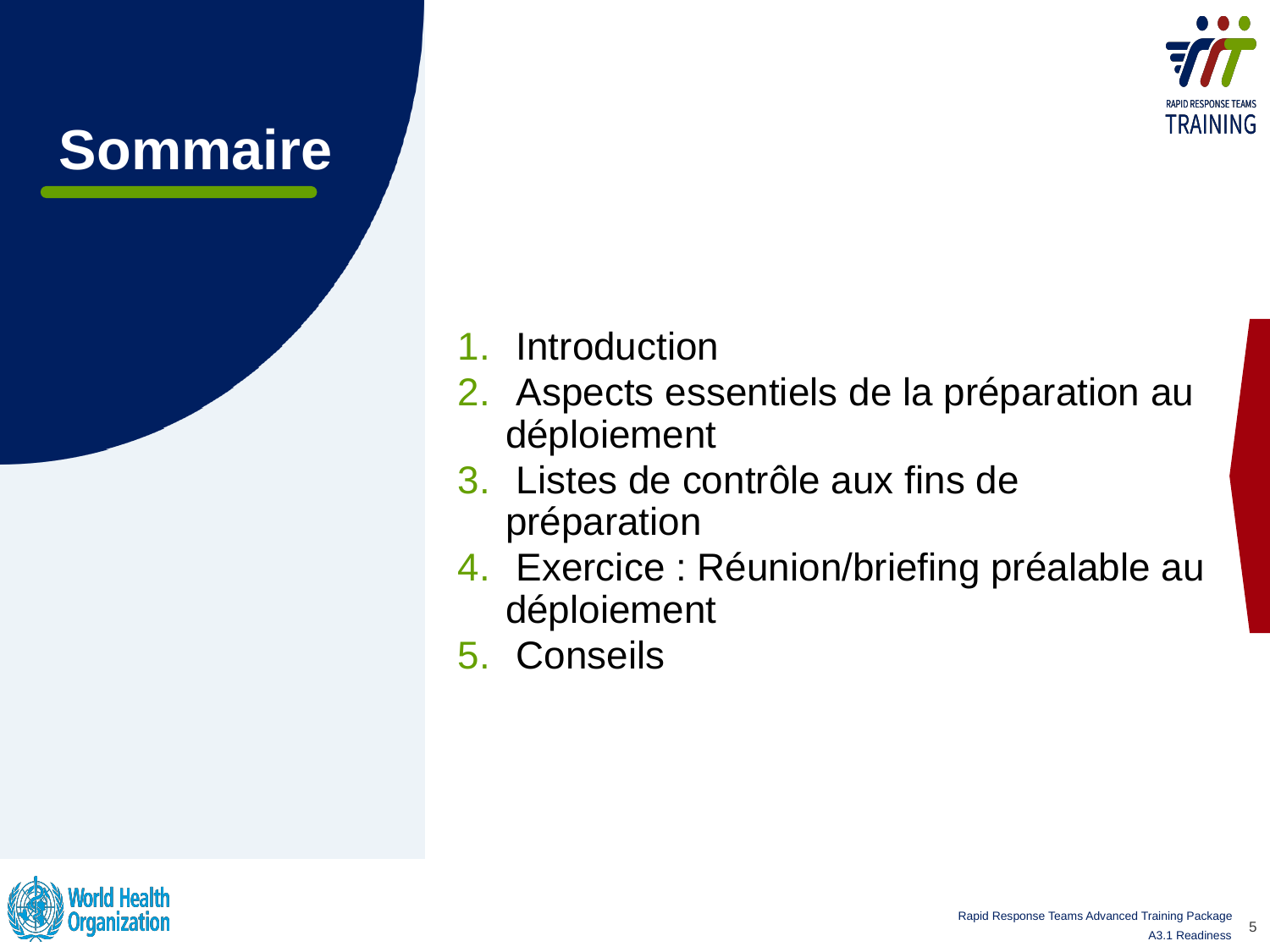

Sommaire​
 Introduction
 Aspects essentiels de la préparation au déploiement
 Listes de contrôle aux fins de préparation
 Exercice : Réunion/briefing préalable au déploiement
 Conseils
5